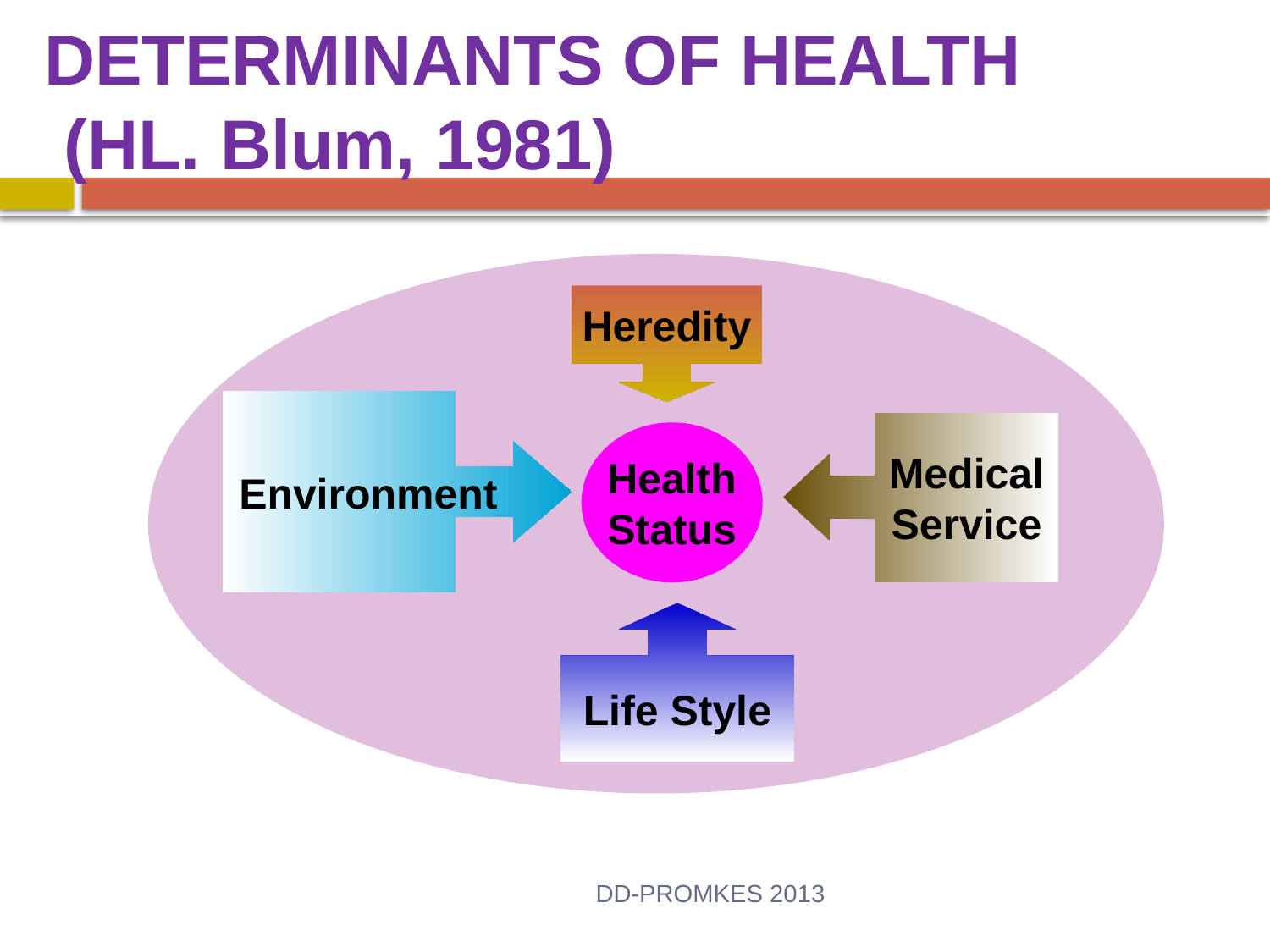

# DETERMINANTS OF HEALTH (HL. Blum, 1981)

Heredity
     Environment
Medical
Service
Health
Status
Life Style
DD-PROMKES 2013